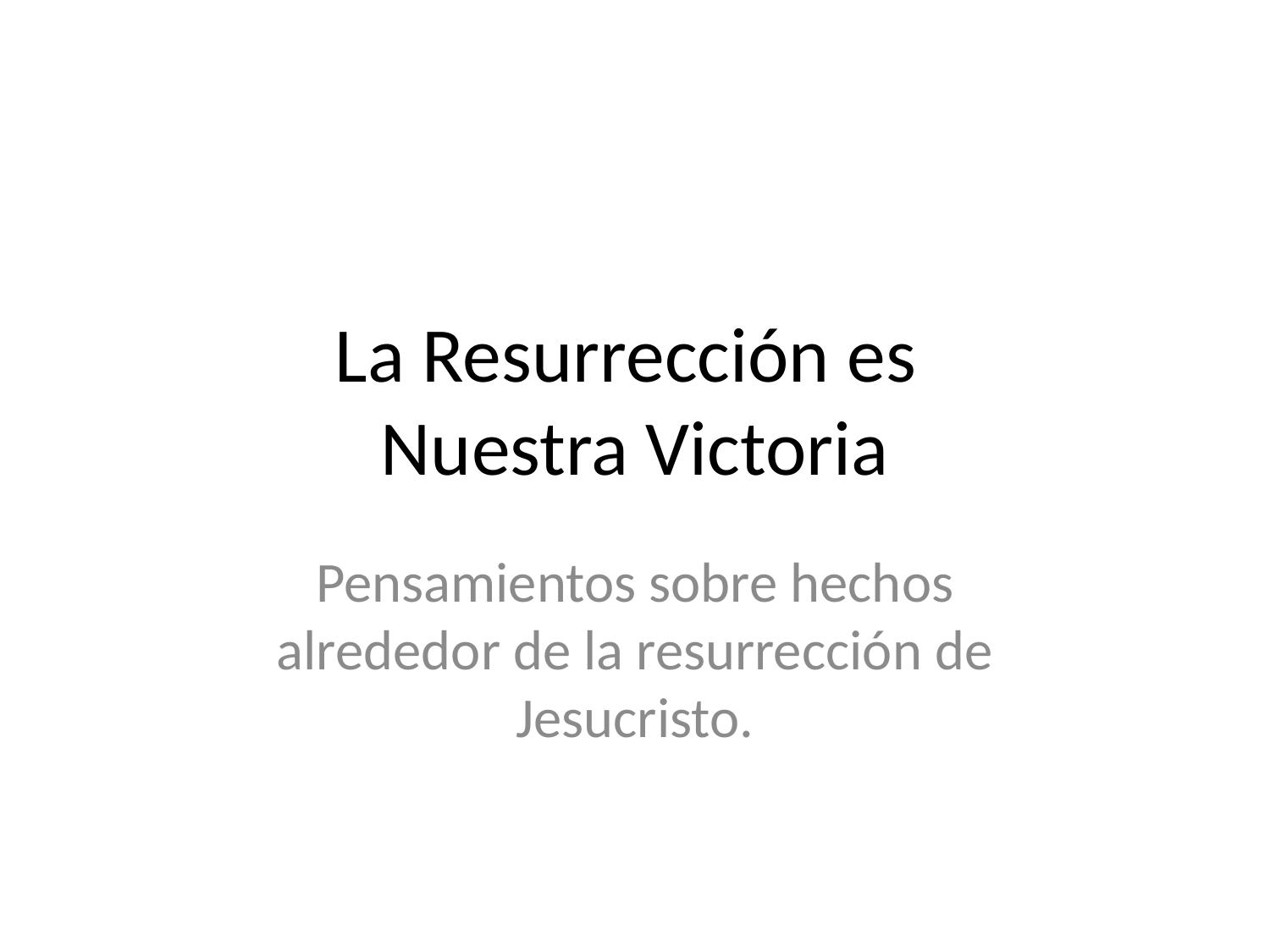

# La Resurrección es Nuestra Victoria
Pensamientos sobre hechos alrededor de la resurrección de Jesucristo.